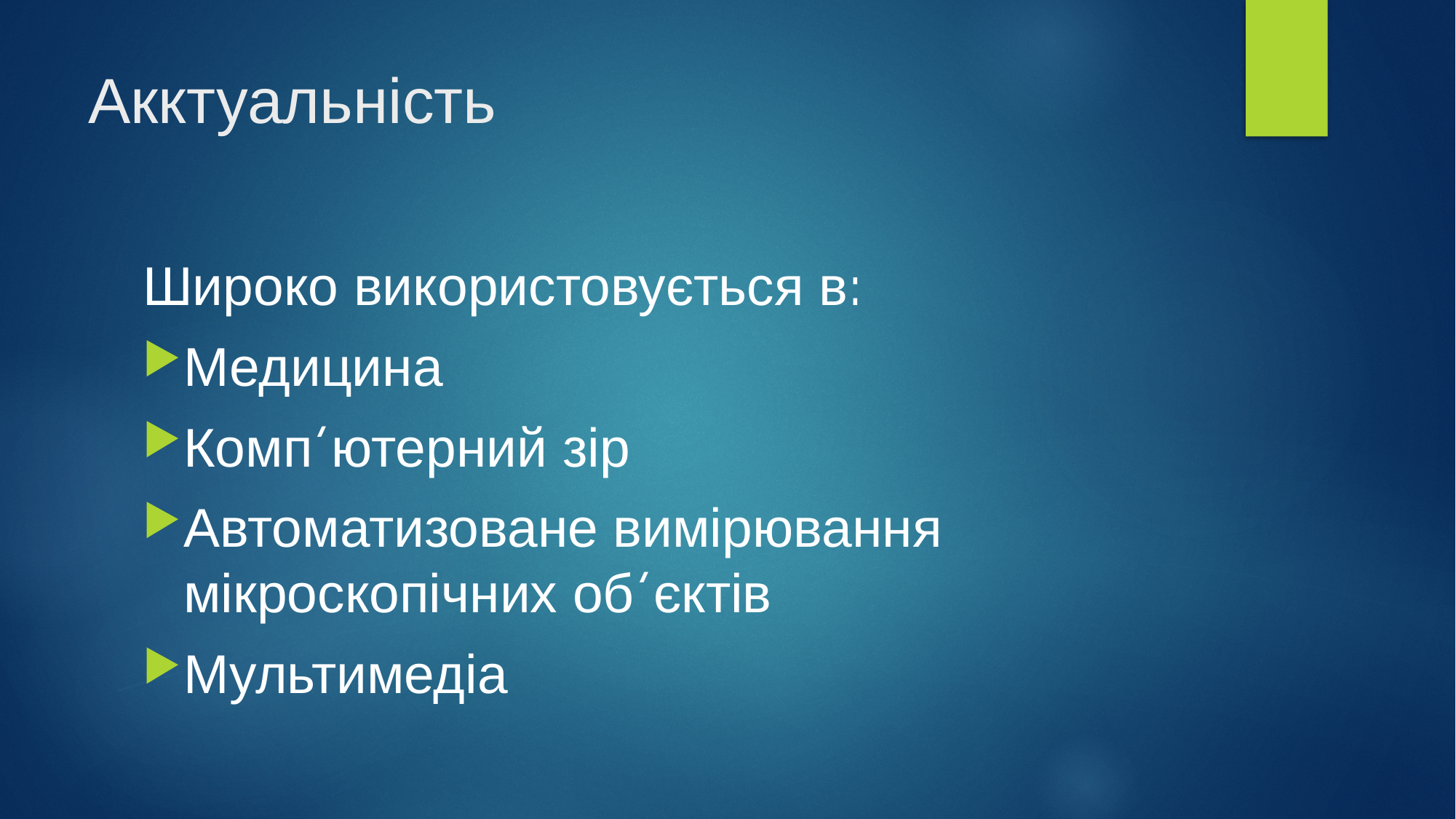

# Акктуальність
Широко використовується в:
Медицина
Комп’ютерний зір
Автоматизоване вимірювання мікроскопічних об’єктів
Мультимедіа